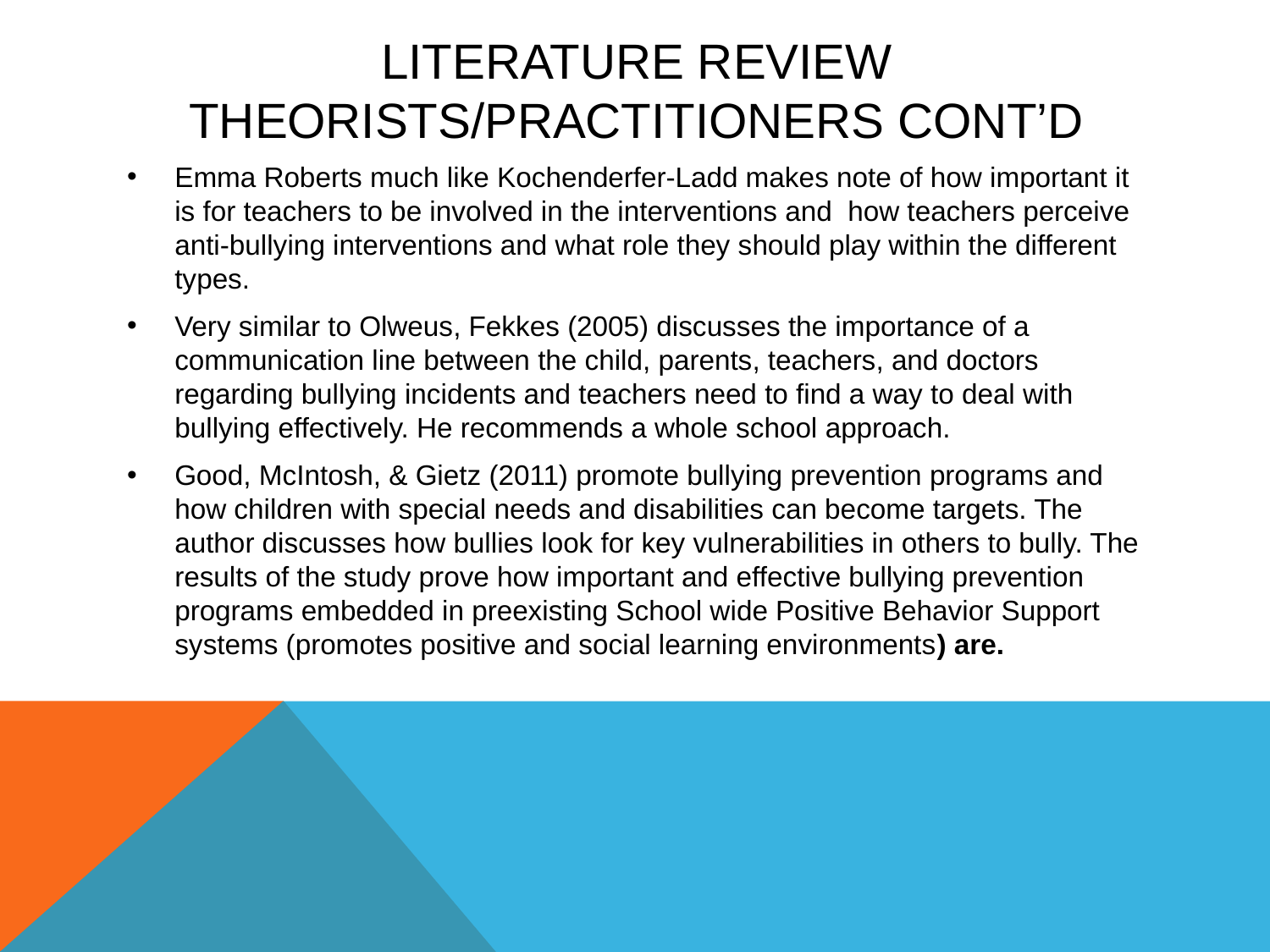

# Literature Review Theorists/Practitioners Cont’d
Emma Roberts much like Kochenderfer-Ladd makes note of how important it is for teachers to be involved in the interventions and  how teachers perceive anti-bullying interventions and what role they should play within the different types.
Very similar to Olweus, Fekkes (2005) discusses the importance of a communication line between the child, parents, teachers, and doctors regarding bullying incidents and teachers need to find a way to deal with bullying effectively. He recommends a whole school approach.
Good, McIntosh, & Gietz (2011) promote bullying prevention programs and how children with special needs and disabilities can become targets. The author discusses how bullies look for key vulnerabilities in others to bully. The results of the study prove how important and effective bullying prevention programs embedded in preexisting School wide Positive Behavior Support systems (promotes positive and social learning environments) are.